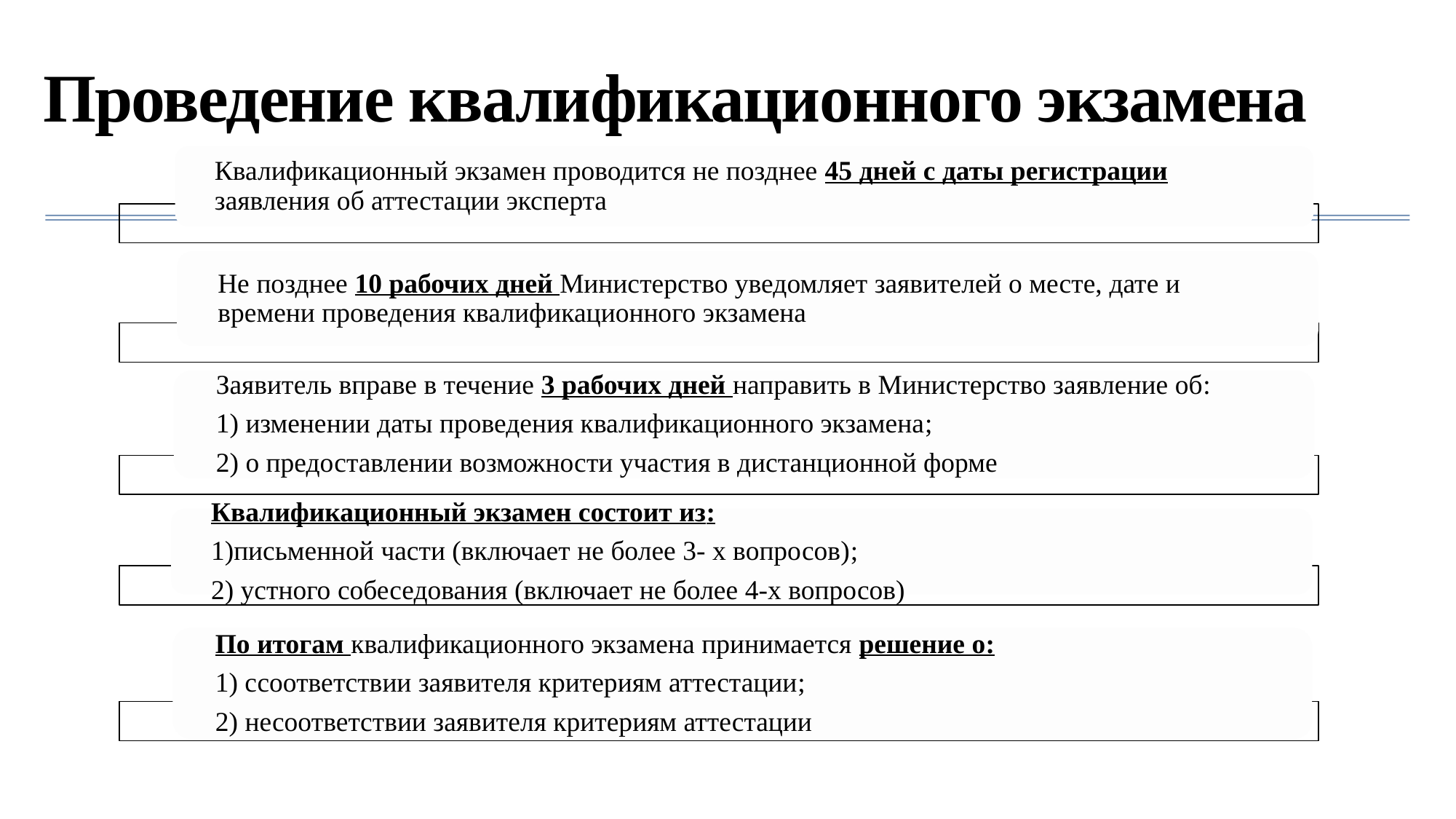

# Проведение квалификационного экзамена
Квалификационный экзамен проводится не позднее 45 дней с даты регистрации заявления об аттестации эксперта
Не позднее 10 рабочих дней Министерство уведомляет заявителей о месте, дате и времени проведения квалификационного экзамена
Заявитель вправе в течение 3 рабочих дней направить в Министерство заявление об:
1) изменении даты проведения квалификационного экзамена;
2) о предоставлении возможности участия в дистанционной форме
Квалификационный экзамен состоит из:
1)письменной части (включает не более 3- х вопросов);
2) устного собеседования (включает не более 4-х вопросов)
По итогам квалификационного экзамена принимается решение о:
1) cсоответствии заявителя критериям аттестации;
2) несоответствии заявителя критериям аттестации